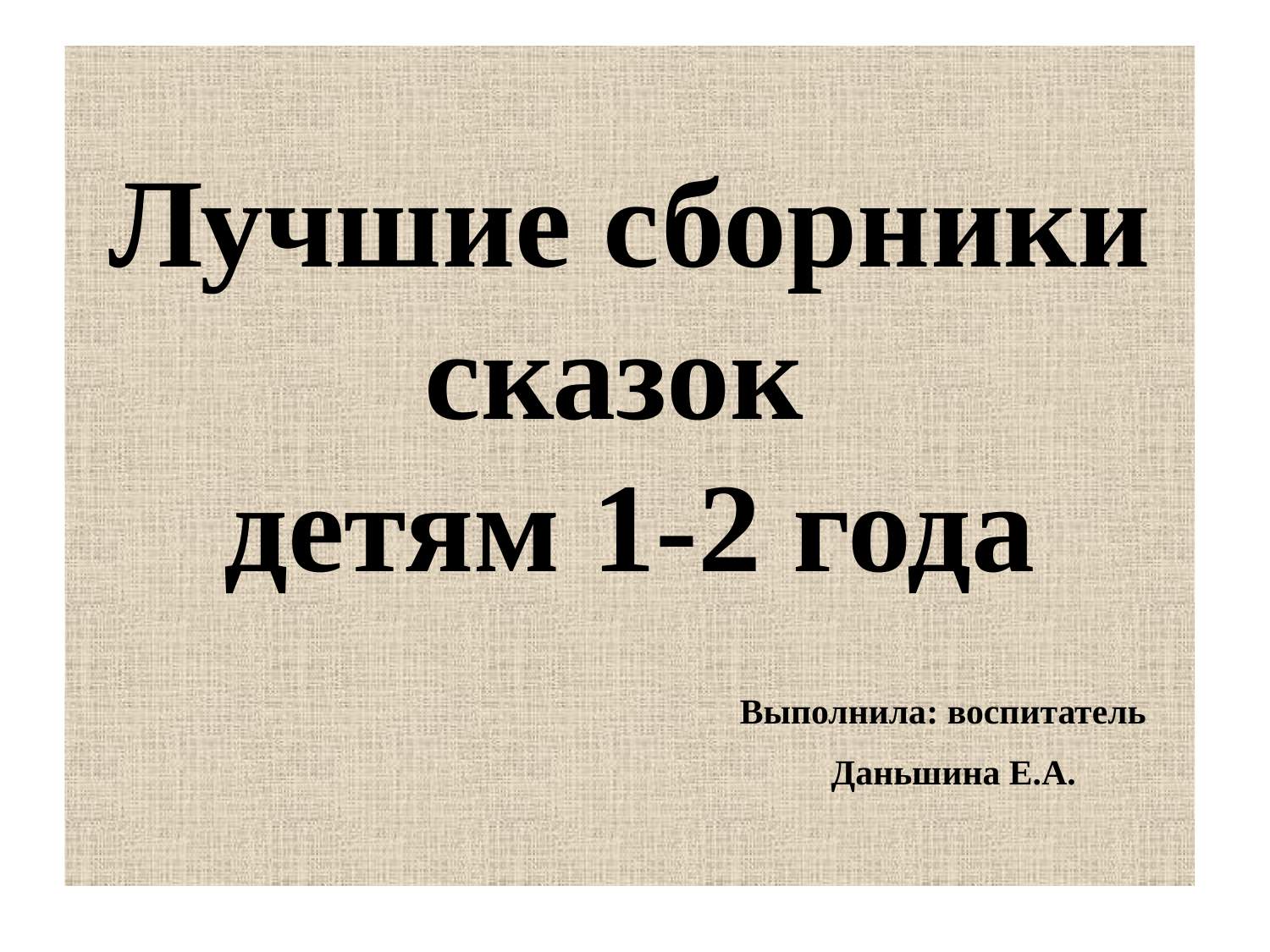

# Лучшие сборники сказок детям 1-2 года Выполнила: воспитатель Даньшина Е.А.